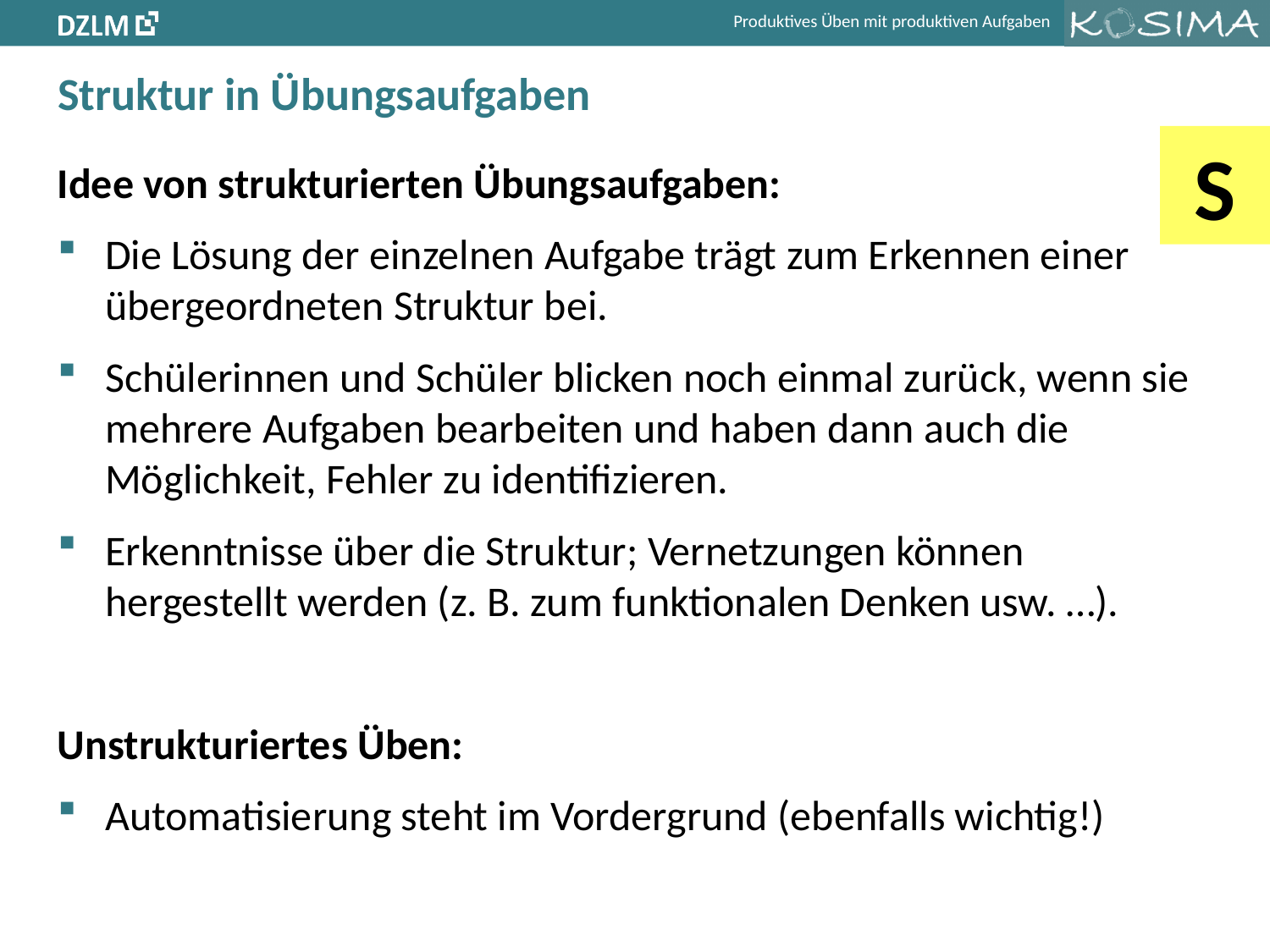

# Struktur in Übungsaufgaben
S
Idee von strukturierten Übungsaufgaben:
Die Lösung der einzelnen Aufgabe trägt zum Erkennen einer übergeordneten Struktur bei.
Schülerinnen und Schüler blicken noch einmal zurück, wenn sie mehrere Aufgaben bearbeiten und haben dann auch die Möglichkeit, Fehler zu identifizieren.
Erkenntnisse über die Struktur; Vernetzungen können hergestellt werden (z. B. zum funktionalen Denken usw. …).

Unstrukturiertes Üben:
Automatisierung steht im Vordergrund (ebenfalls wichtig!)